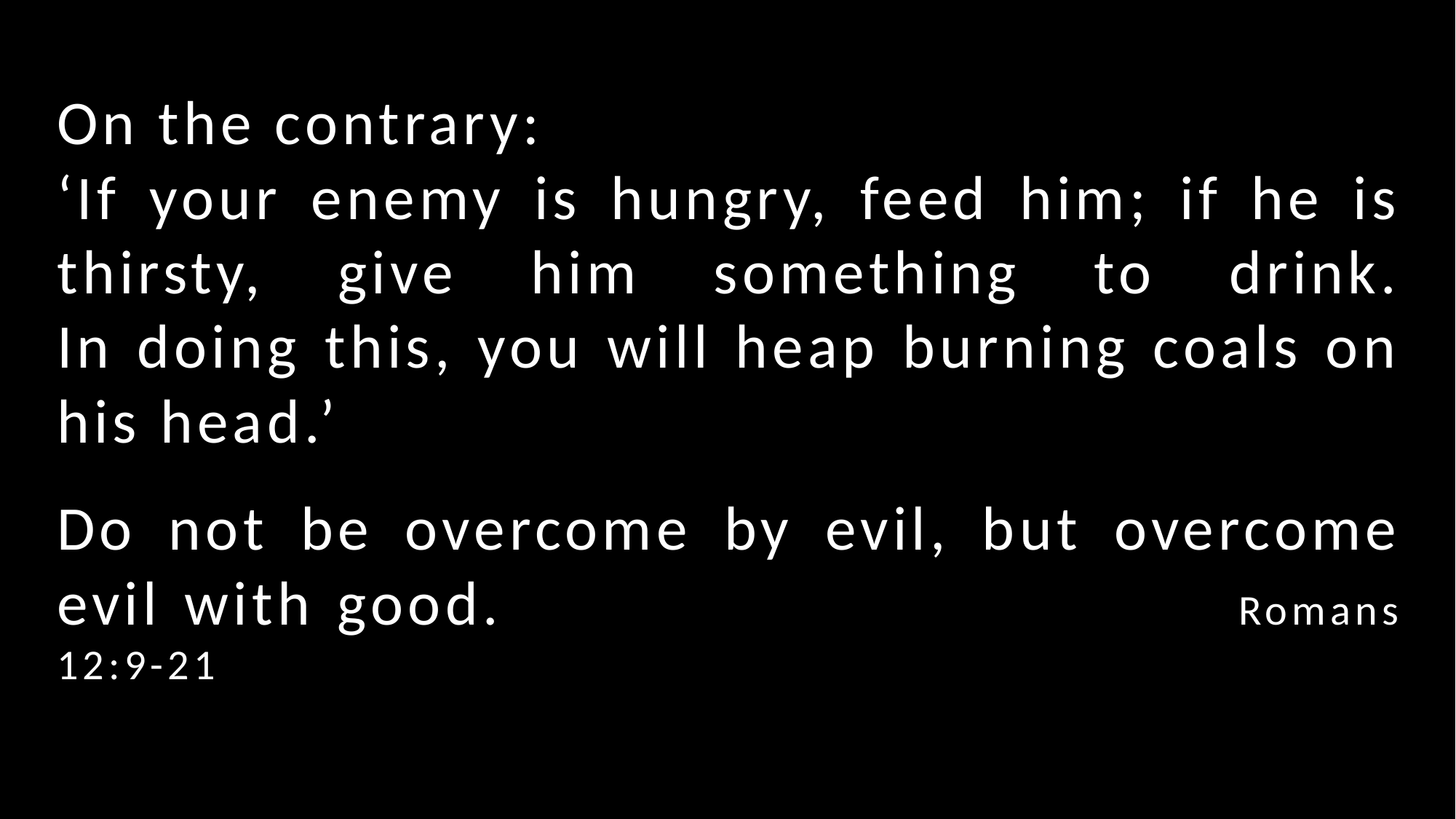

On the contrary:
‘If your enemy is hungry, feed him; if he is thirsty, give him something to drink.
In doing this, you will heap burning coals on his head.’

Do not be overcome by evil, but overcome evil with good.				              Romans 12:9-21